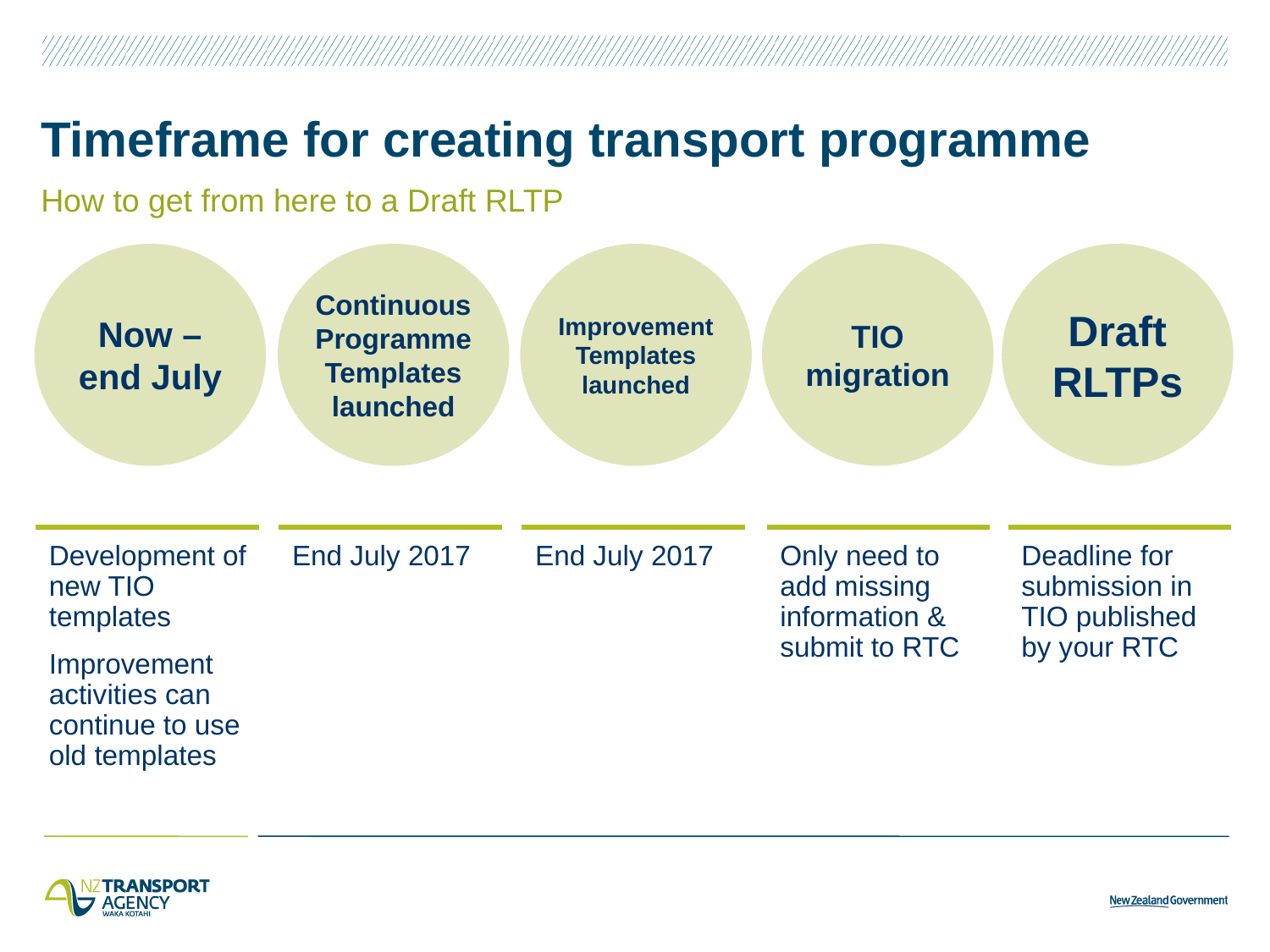

# Timeframe for creating transport programme
How to get from here to a Draft RLTP
Now – end July
Continuous Programme Templates launched
Improvement Templates launched
TIO migration
Draft RLTPs
Development of new TIO templates
Improvement activities can continue to use old templates
End July 2017

End July 2017

Only need to add missing information & submit to RTC
Deadline for submission in TIO published by your RTC